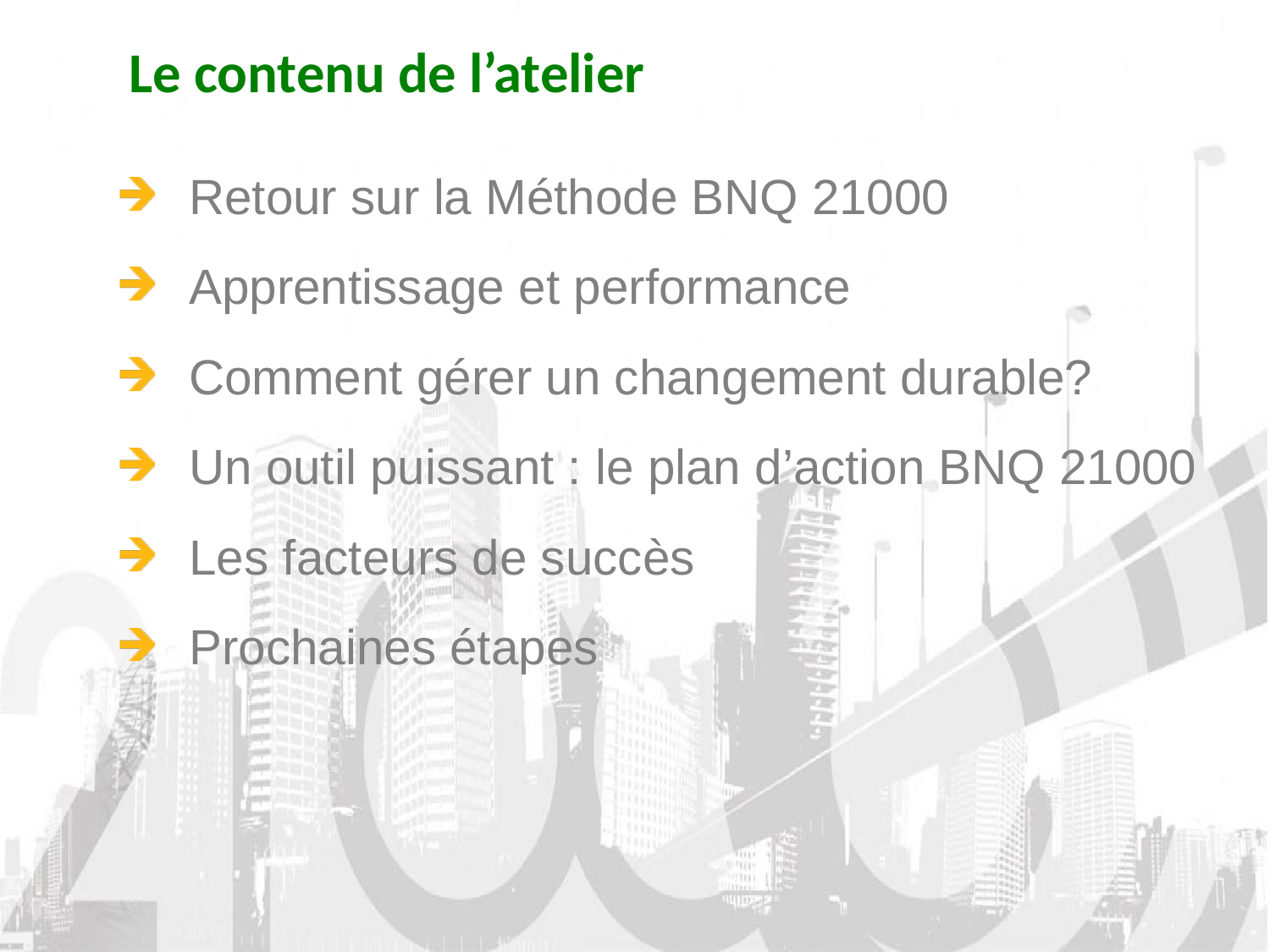

Le contenu de l’atelier
Retour sur la Méthode BNQ 21000
Apprentissage et performance
Comment gérer un changement durable?
Un outil puissant : le plan d’action BNQ 21000
Les facteurs de succès
Prochaines étapes